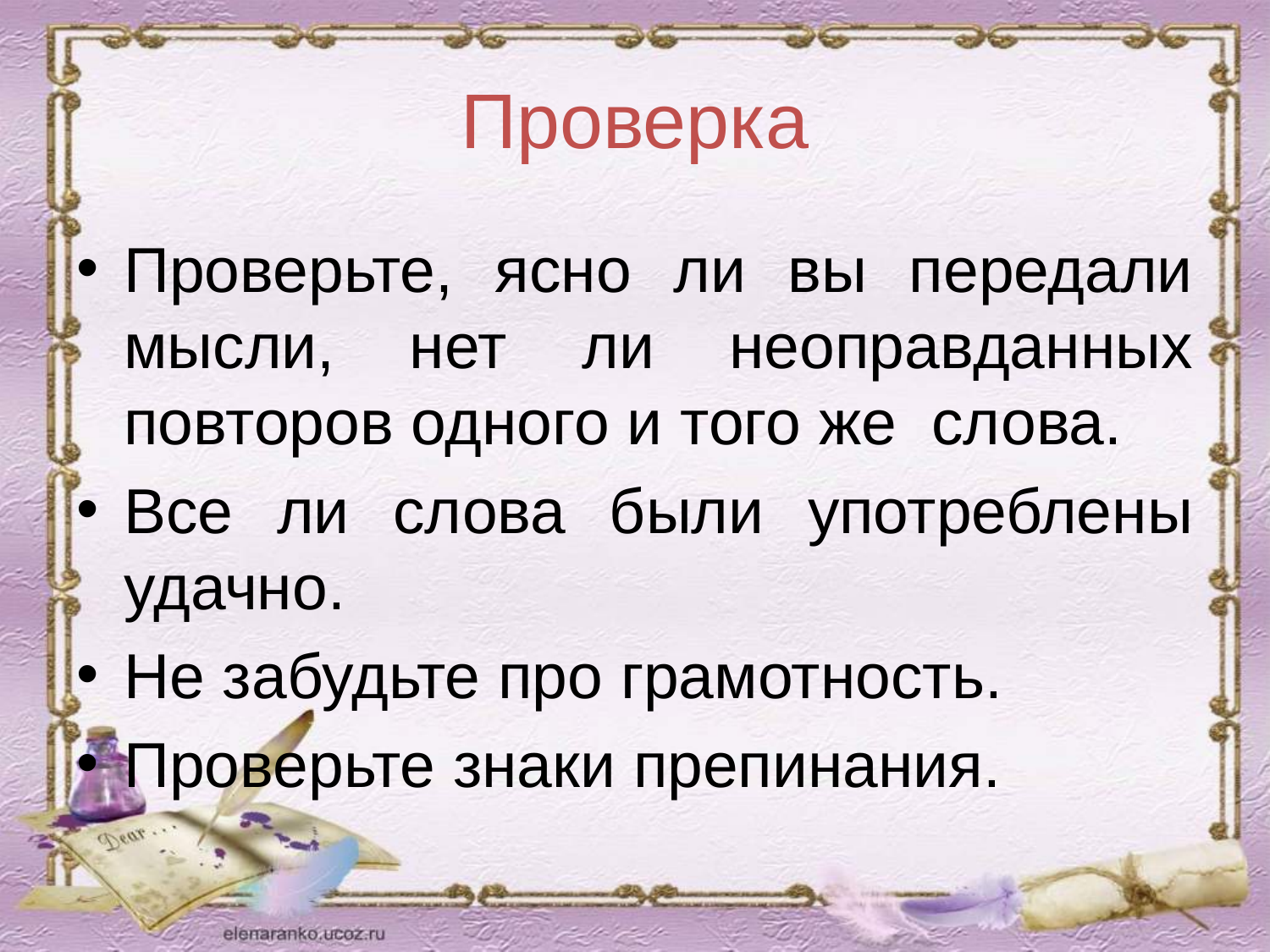

# Проверка
Проверьте, ясно ли вы передали мысли, нет ли неоправданных повторов одного и того же  слова.
Все ли слова были употреблены удачно.
Не забудьте про грамотность.
Проверьте знаки препинания.